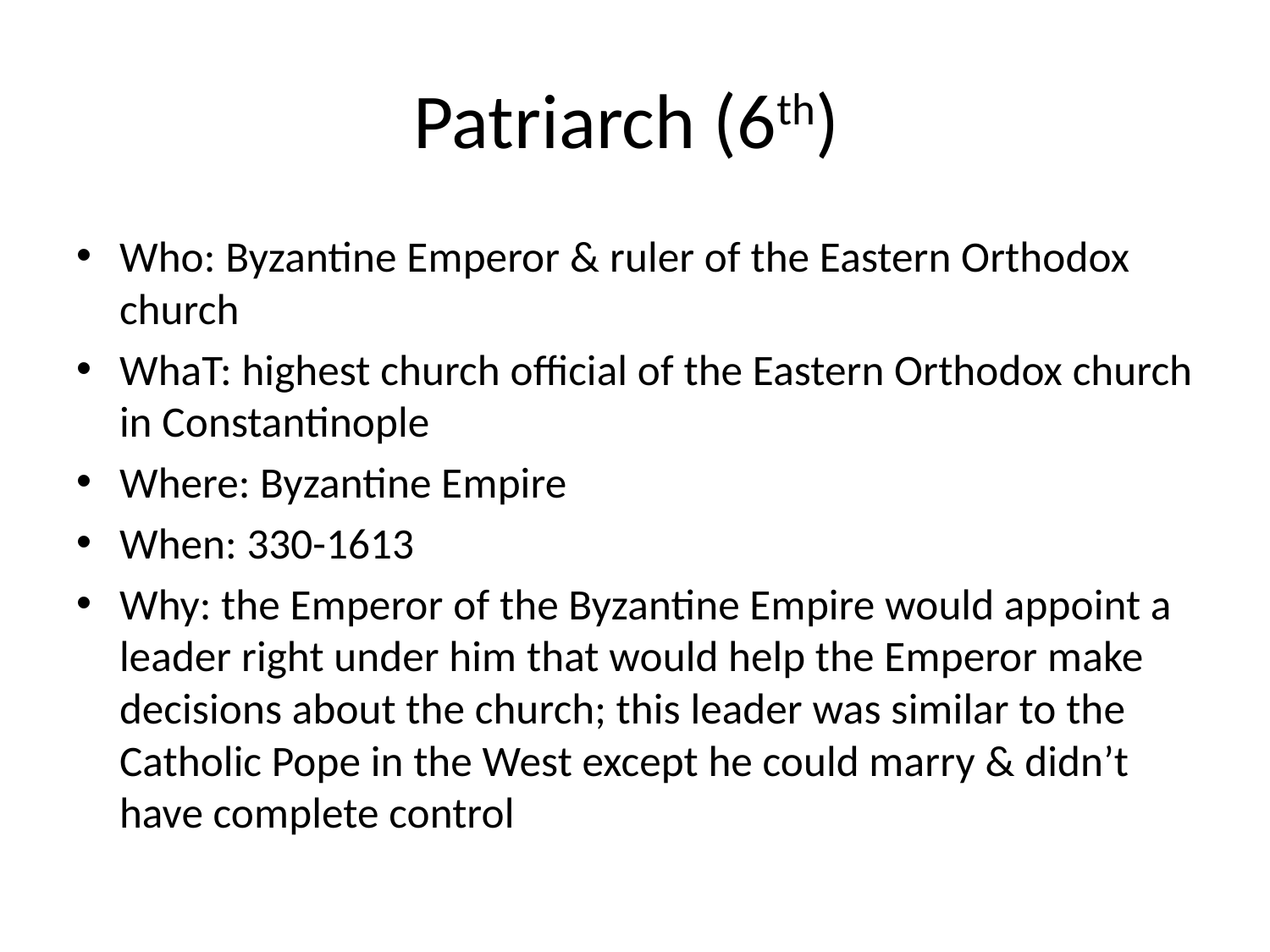

# Patriarch (6th)
Who: Byzantine Emperor & ruler of the Eastern Orthodox church
WhaT: highest church official of the Eastern Orthodox church in Constantinople
Where: Byzantine Empire
When: 330-1613
Why: the Emperor of the Byzantine Empire would appoint a leader right under him that would help the Emperor make decisions about the church; this leader was similar to the Catholic Pope in the West except he could marry & didn’t have complete control